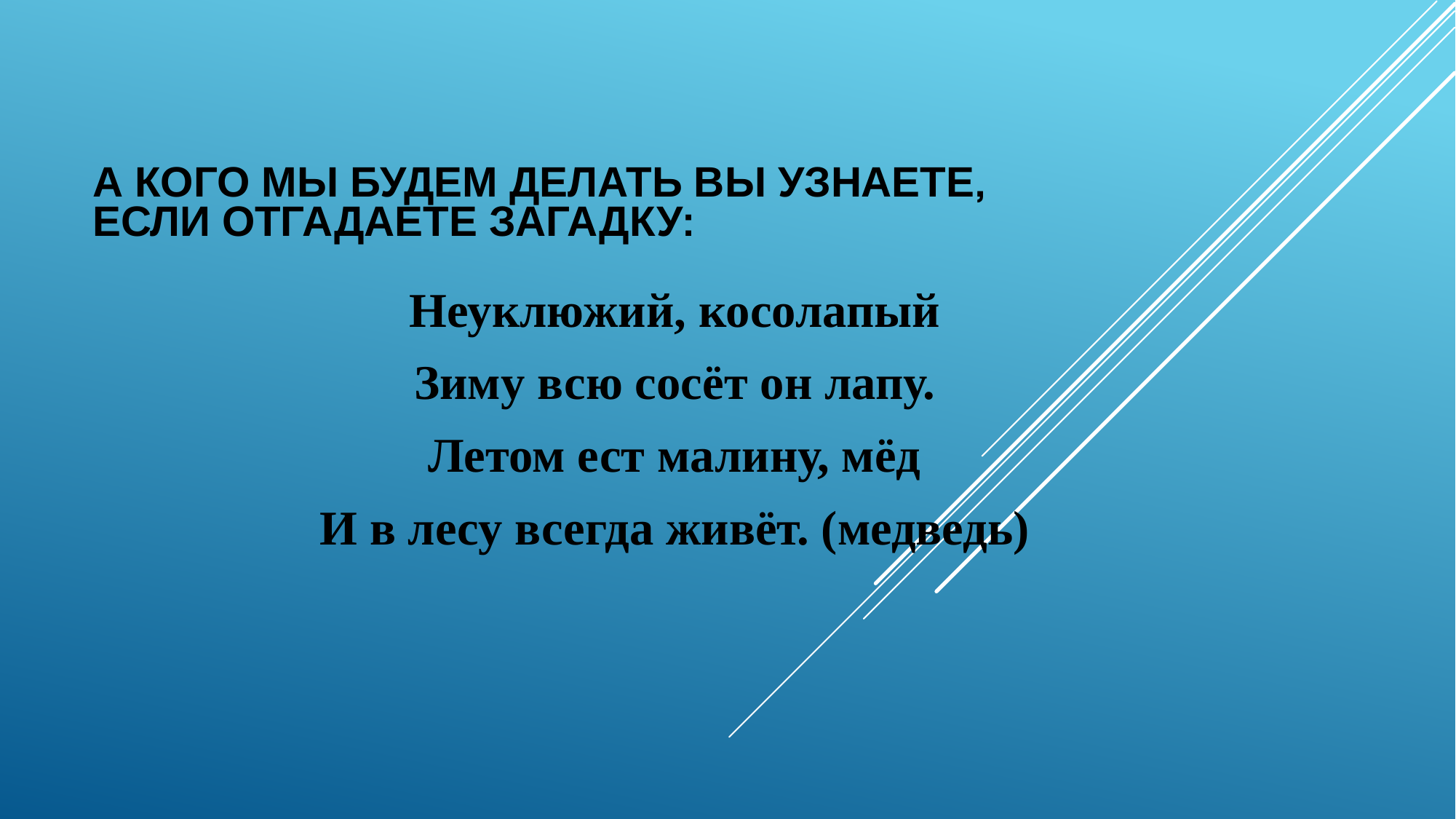

# А кого мы будем делать вы узнаете, если отгадаете загадку:
Неуклюжий, косолапый
Зиму всю сосёт он лапу.
Летом ест малину, мёд
И в лесу всегда живёт. (медведь)